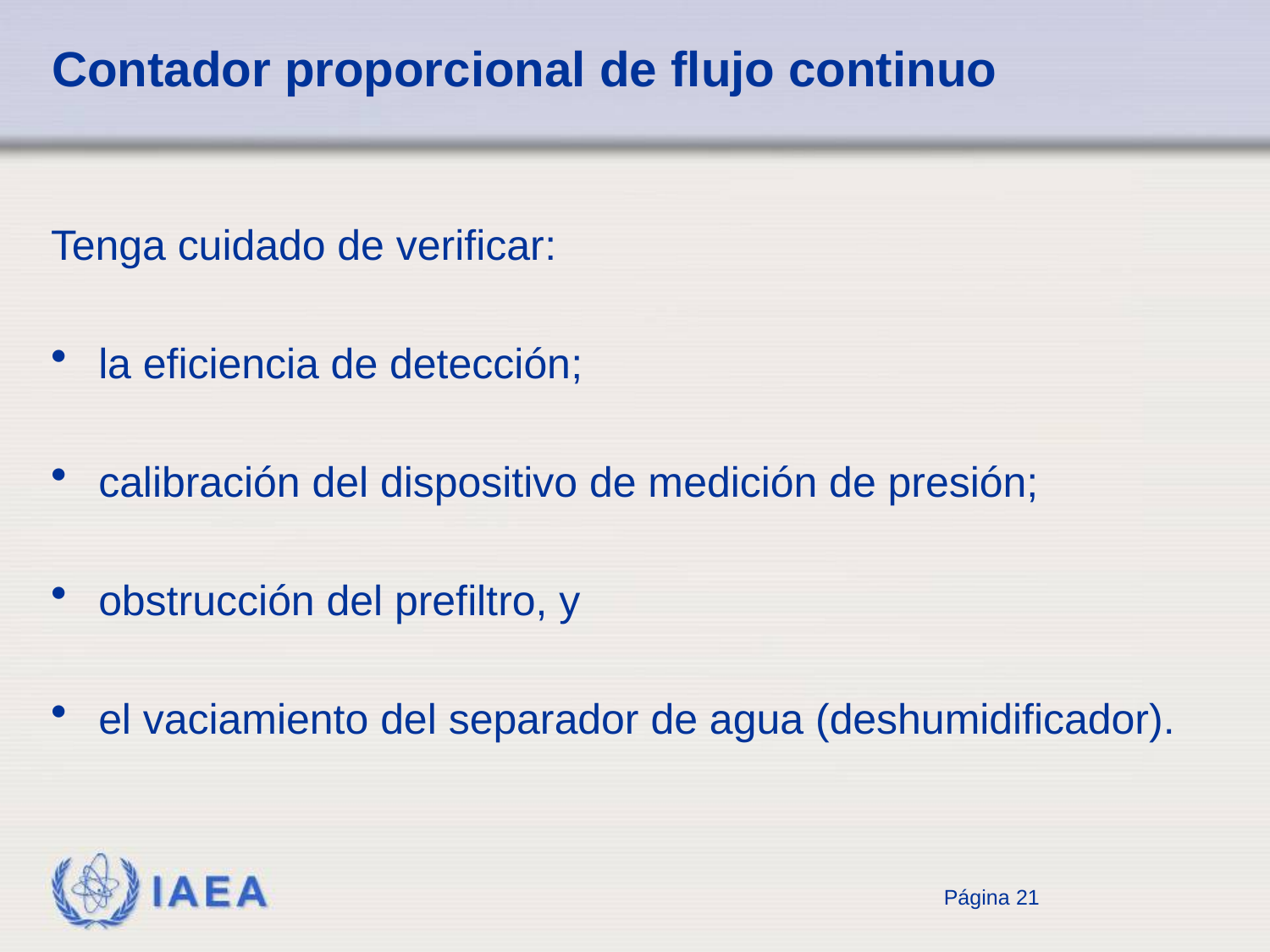

# Contador proporcional de flujo continuo
Tenga cuidado de verificar:

la eficiencia de detección;

calibración del dispositivo de medición de presión;

obstrucción del prefiltro, y

el vaciamiento del separador de agua (deshumidificador).